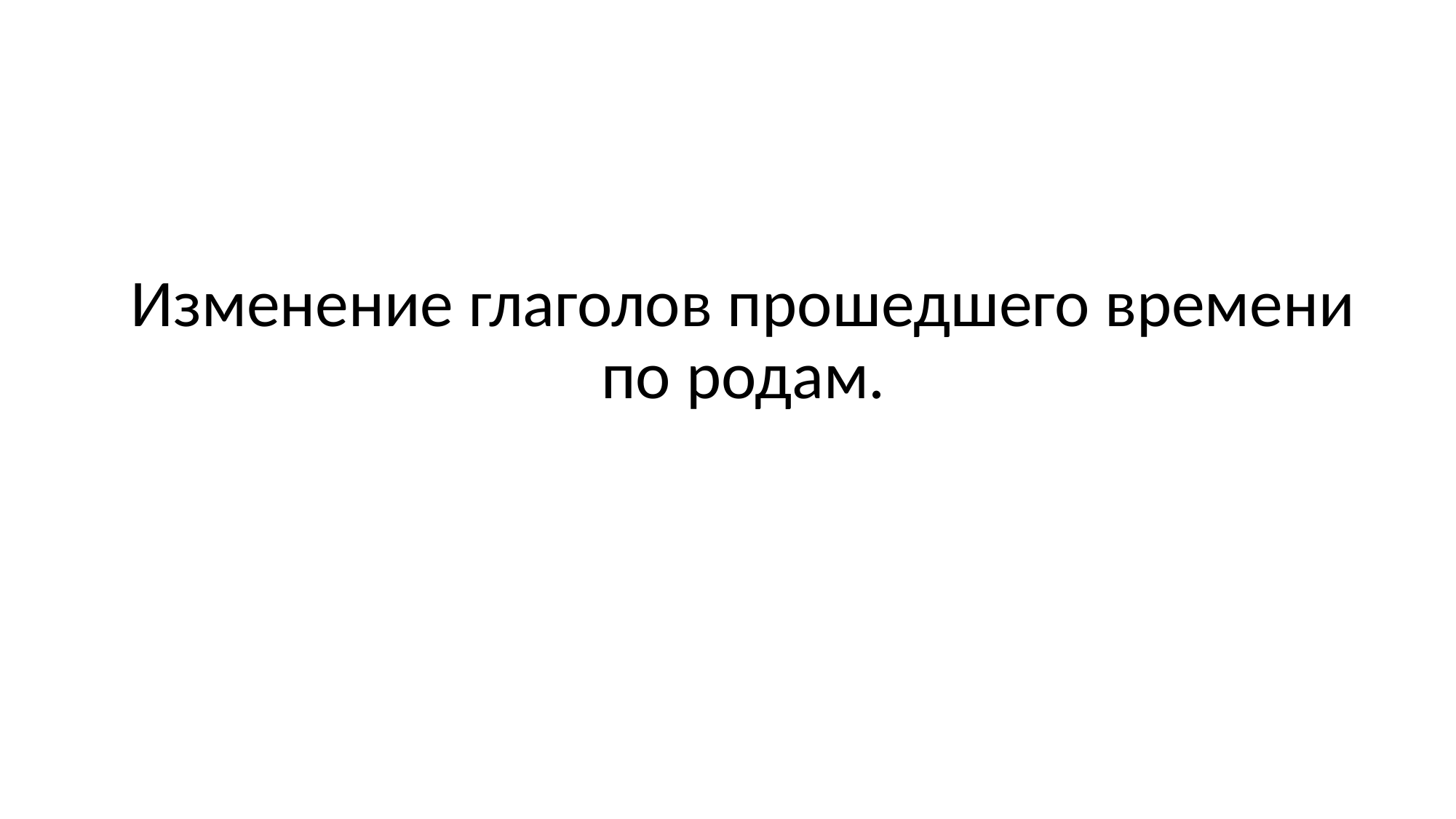

# Изменение глаголов прошедшего времени по родам.